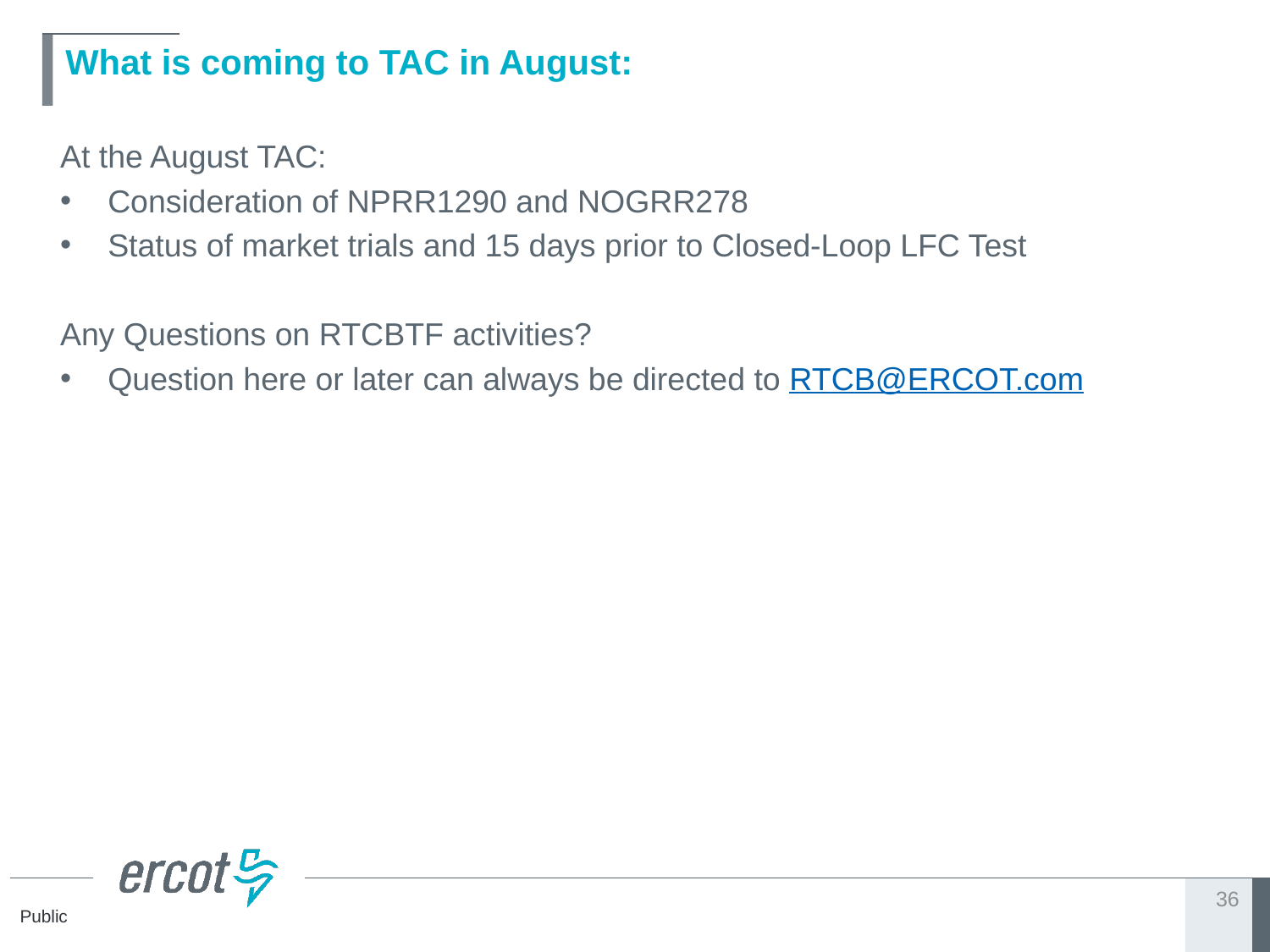

# What is coming to TAC in August:
At the August TAC:
Consideration of NPRR1290 and NOGRR278
Status of market trials and 15 days prior to Closed-Loop LFC Test

Any Questions on RTCBTF activities?
Question here or later can always be directed to RTCB@ERCOT.com